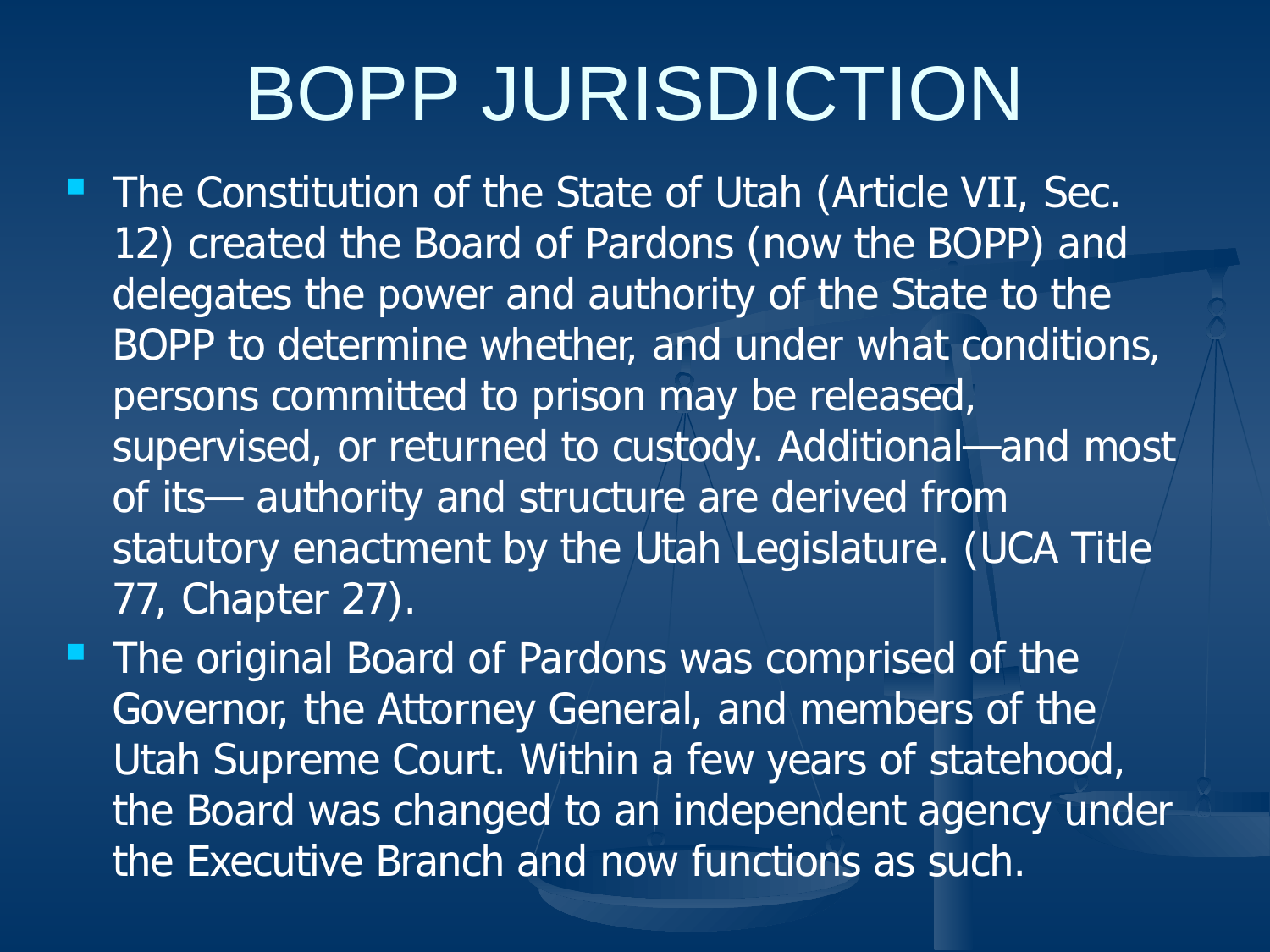

# BOPP JURISDICTION
The Constitution of the State of Utah (Article VII, Sec. 12) created the Board of Pardons (now the BOPP) and delegates the power and authority of the State to the BOPP to determine whether, and under what conditions, persons committed to prison may be released, supervised, or returned to custody. Additional—and most of its— authority and structure are derived from statutory enactment by the Utah Legislature. (UCA Title 77, Chapter 27).
The original Board of Pardons was comprised of the Governor, the Attorney General, and members of the Utah Supreme Court. Within a few years of statehood, the Board was changed to an independent agency under the Executive Branch and now functions as such.